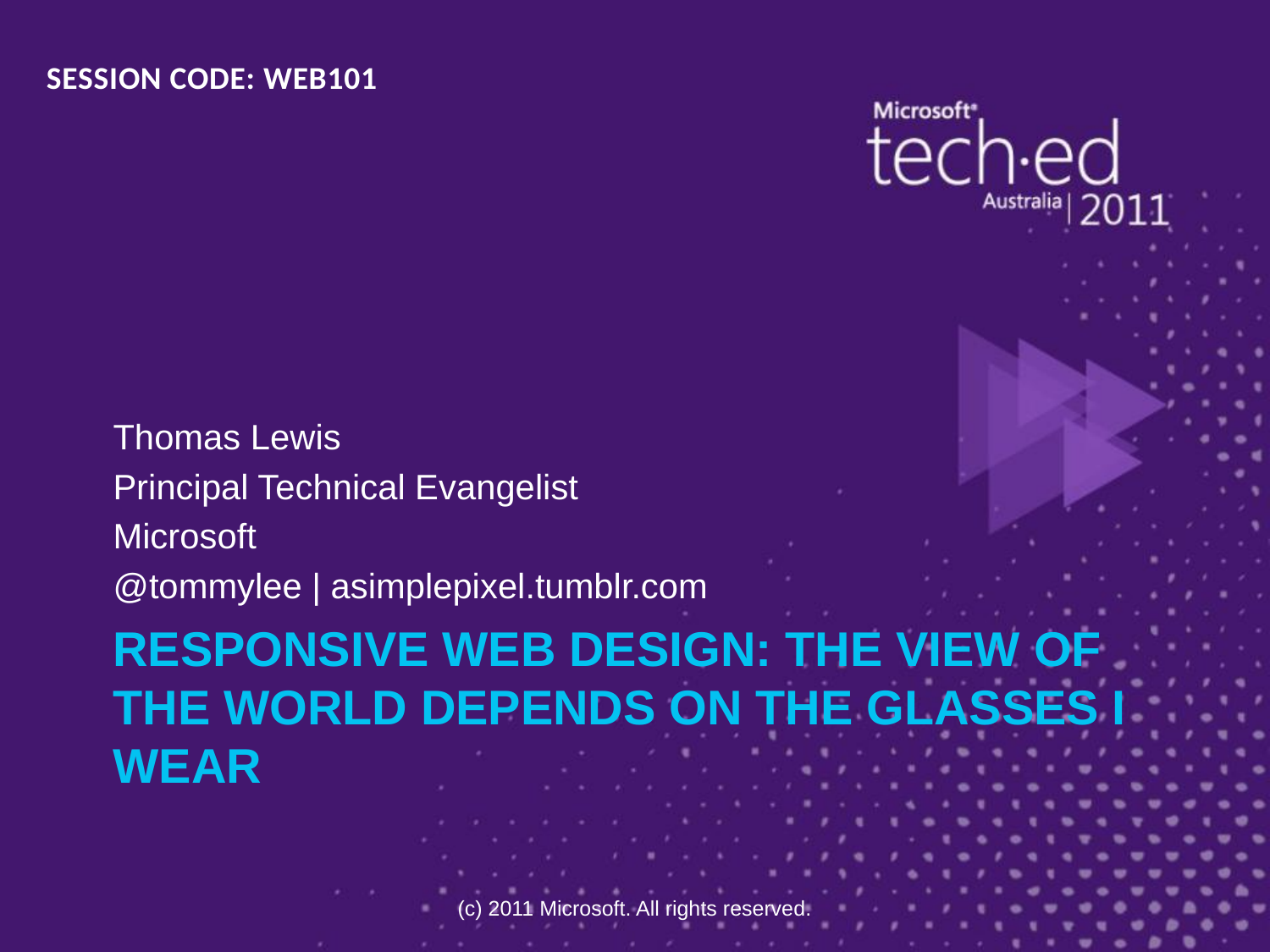

SESSION CODE: WEB101
Thomas Lewis
Principal Technical Evangelist
Microsoft
@tommylee | asimplepixel.tumblr.com
# Responsive Web Design: The View of the World Depends on the Glasses I Wear
(c) 2011 Microsoft. All rights reserved.